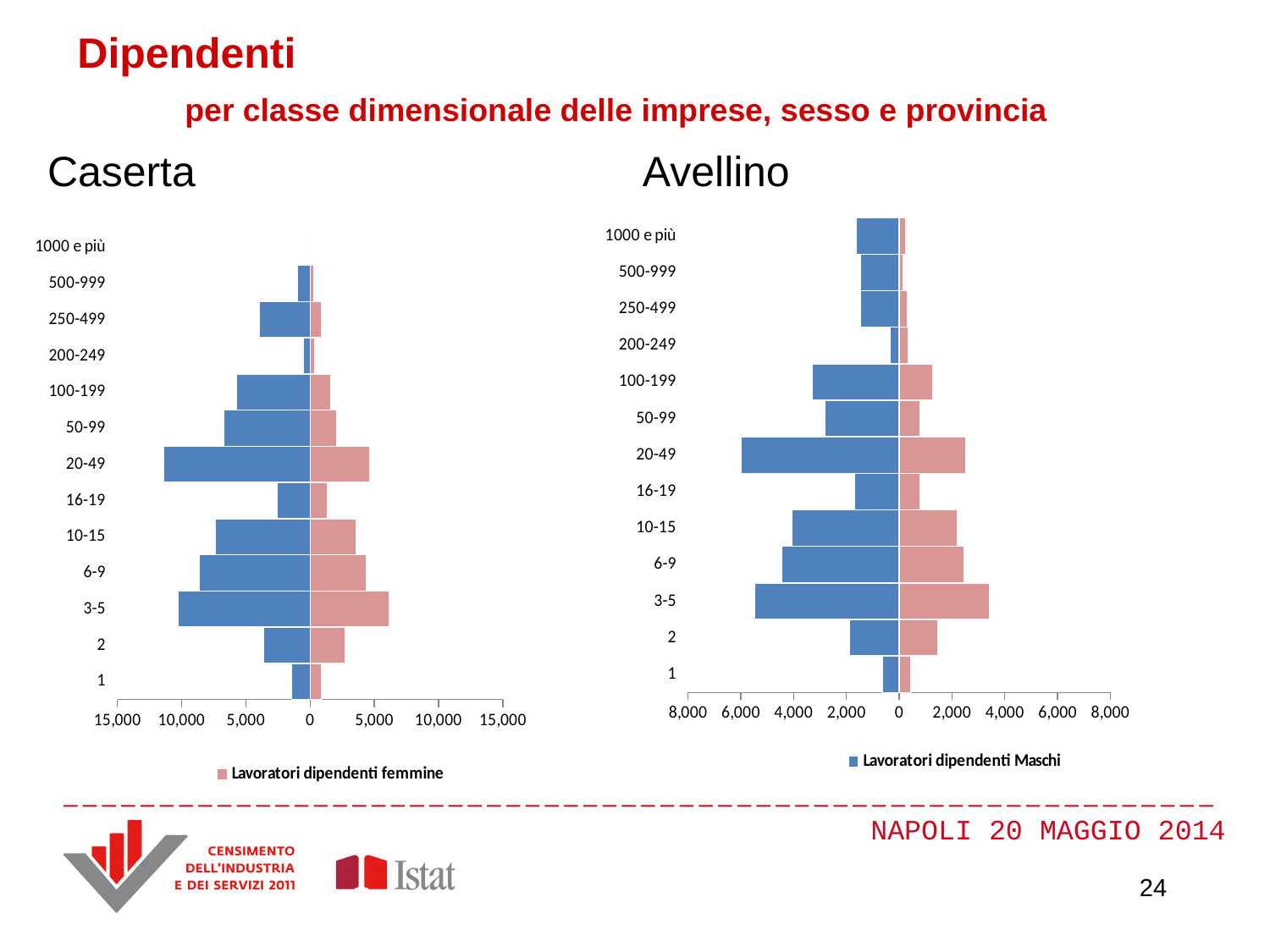

Dipendenti
per classe dimensionale delle imprese, sesso e provincia
Caserta
Avellino

### Chart

| Category | Lavoratori dipendenti Maschi | Lavoratori dipendenti femmine |
|---|---|---|
| 1 | -1433.0 | 903.0 |
| 2 | -3648.0 | 2740.0 |
| 3-5 | -10290.0 | 6164.0 |
| 6-9 | -8636.0 | 4358.0 |
| 10-15 | -7373.0 | 3556.0 |
| 16-19 | -2590.0 | 1333.0 |
| 20-49 | -11387.0 | 4667.0 |
| 50-99 | -6730.0 | 2047.0 |
| 100-199 | -5762.0 | 1592.0 |
| 200-249 | -513.0 | 386.0 |
| 250-499 | -3922.0 | 873.0 |
| 500-999 | -994.0 | 305.0 |
| 1000 e più | 0.0 | 0.0 |

### Chart

| Category | Lavoratori dipendenti Maschi | Lavoratori dipendenti femmine |
|---|---|---|
| 1 | -635.0 | 445.0 |
| 2 | -1879.0 | 1456.0 |
| 3-5 | -5484.0 | 3422.0 |
| 6-9 | -4463.0 | 2456.0 |
| 10-15 | -4065.0 | 2190.0 |
| 16-19 | -1680.0 | 806.0 |
| 20-49 | -5987.0 | 2519.0 |
| 50-99 | -2798.0 | 794.0 |
| 100-199 | -3286.0 | 1266.0 |
| 200-249 | -340.0 | 353.0 |
| 250-499 | -1468.0 | 303.0 |
| 500-999 | -1466.0 | 138.0 |
| 1000 e più | -1632.0 | 259.0 |

### Chart

| Category |
|---|
24